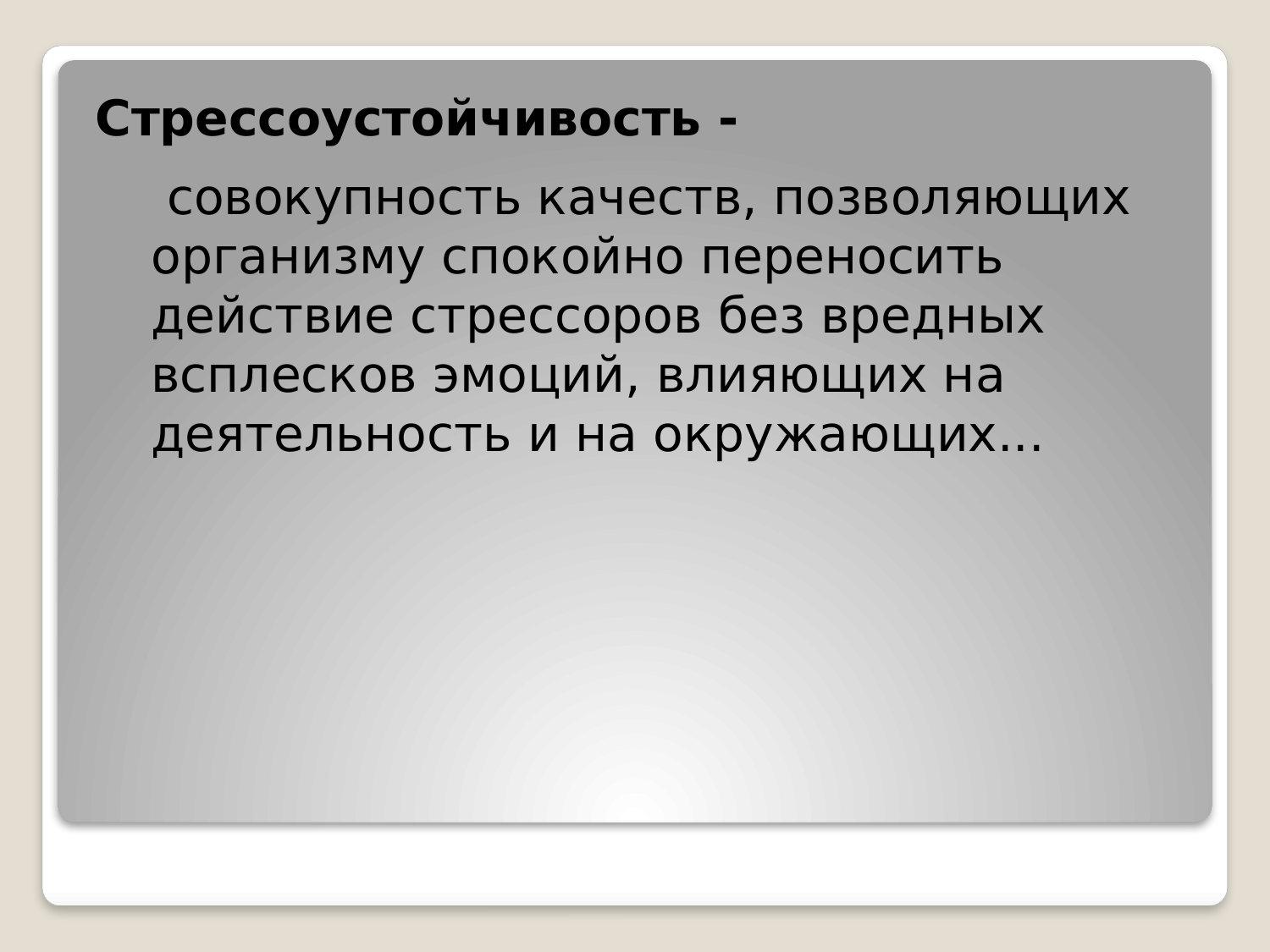

Стрессоустойчивость -
 совокупность качеств, позволяющих организму спокойно переносить действие стрессоров без вредных всплесков эмоций, влияющих на деятельность и на окружающих...
#